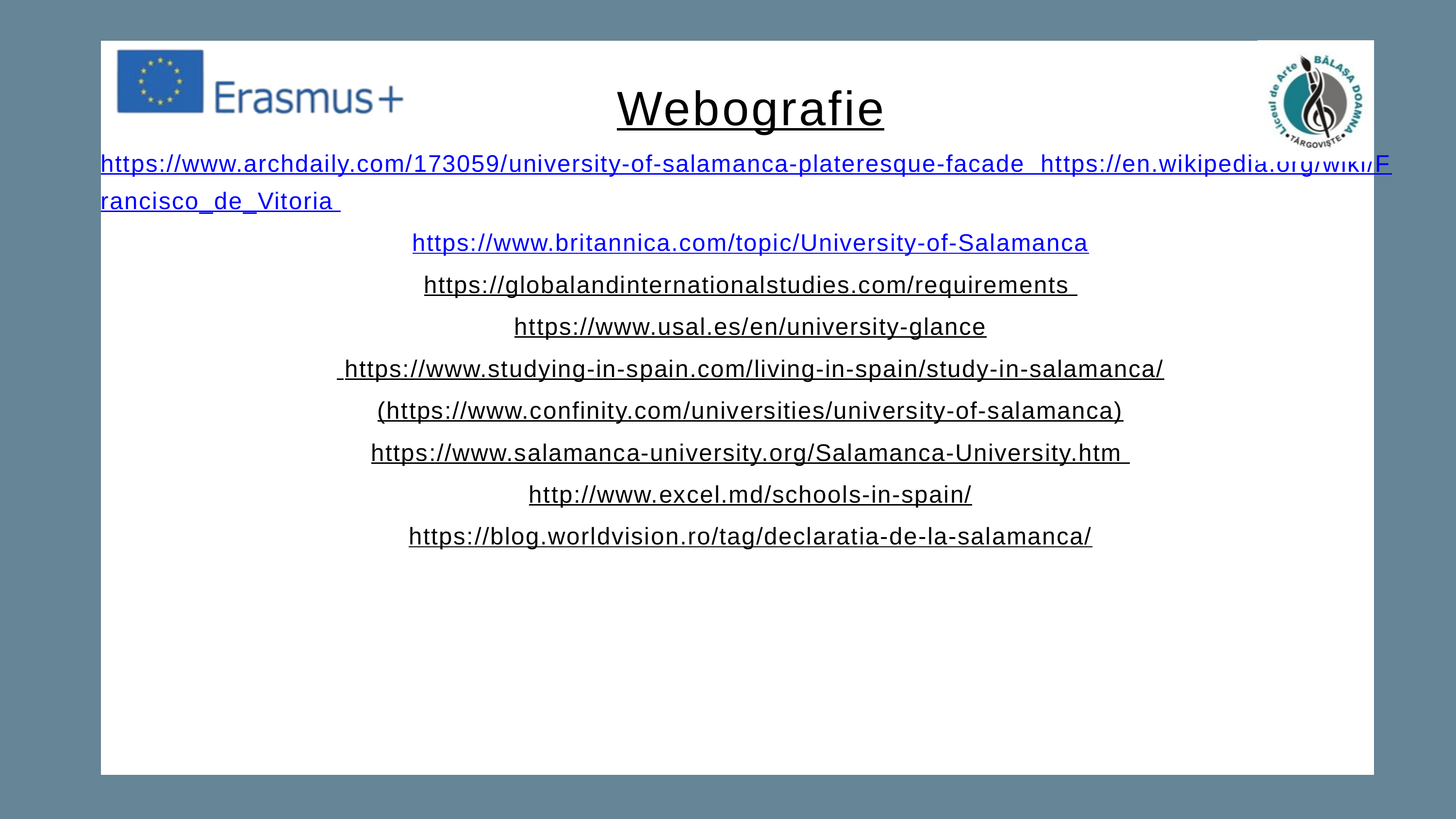

Webografie
https://www.archdaily.com/173059/university-of-salamanca-plateresque-facade  https://en.wikipedia.org/wiki/Francisco_de_Vitoria
https://www.britannica.com/topic/University-of-Salamanca
https://globalandinternationalstudies.com/requirements
https://www.usal.es/en/university-glance
 https://www.studying-in-spain.com/living-in-spain/study-in-salamanca/
(https://www.confinity.com/universities/university-of-salamanca)
https://www.salamanca-university.org/Salamanca-University.htm
http://www.excel.md/schools-in-spain/
https://blog.worldvision.ro/tag/declaratia-de-la-salamanca/